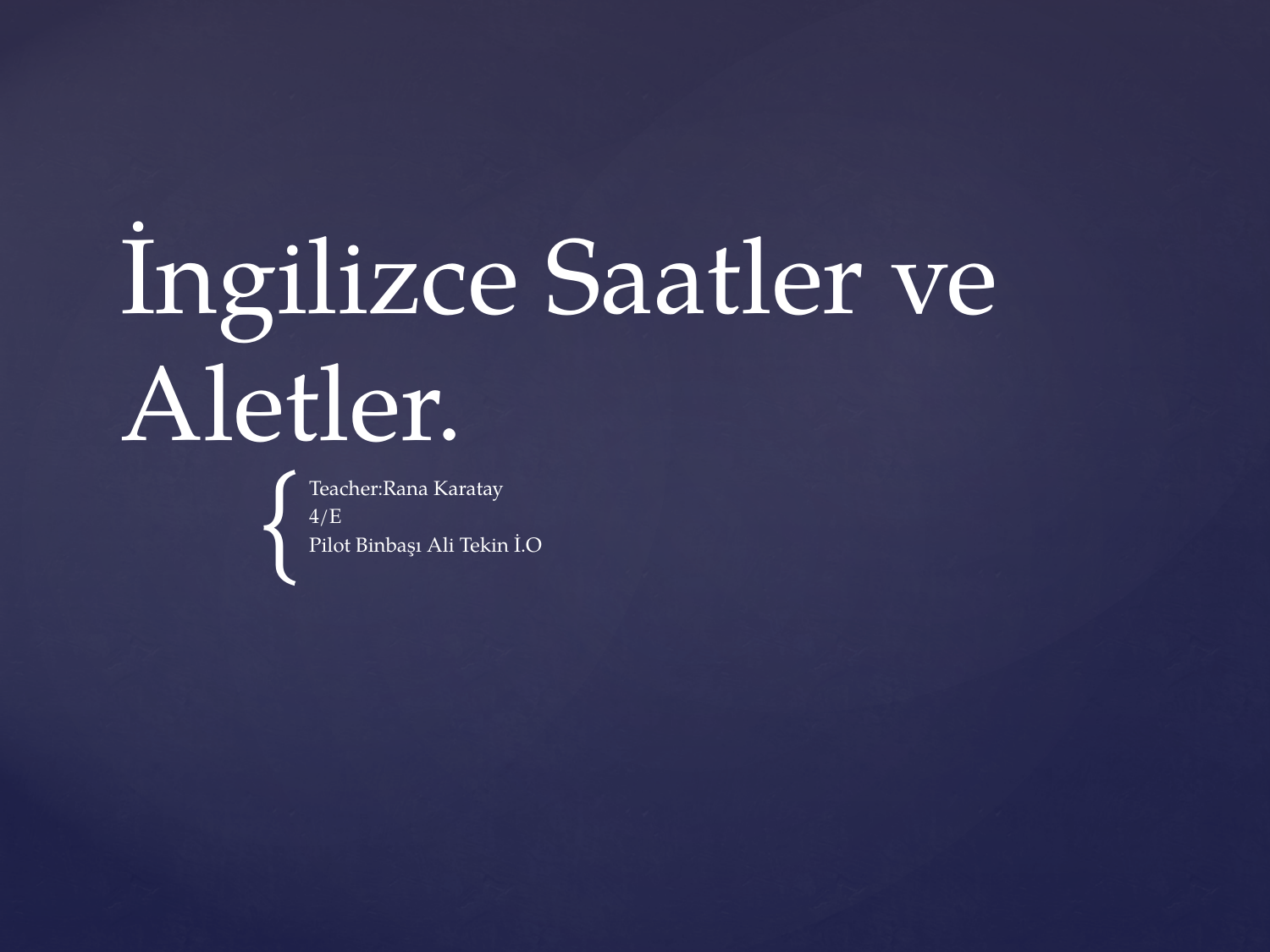

# İngilizce Saatler ve Aletler.
Teacher:Rana Karatay
4/E
Pilot Binbaşı Ali Tekin İ.O